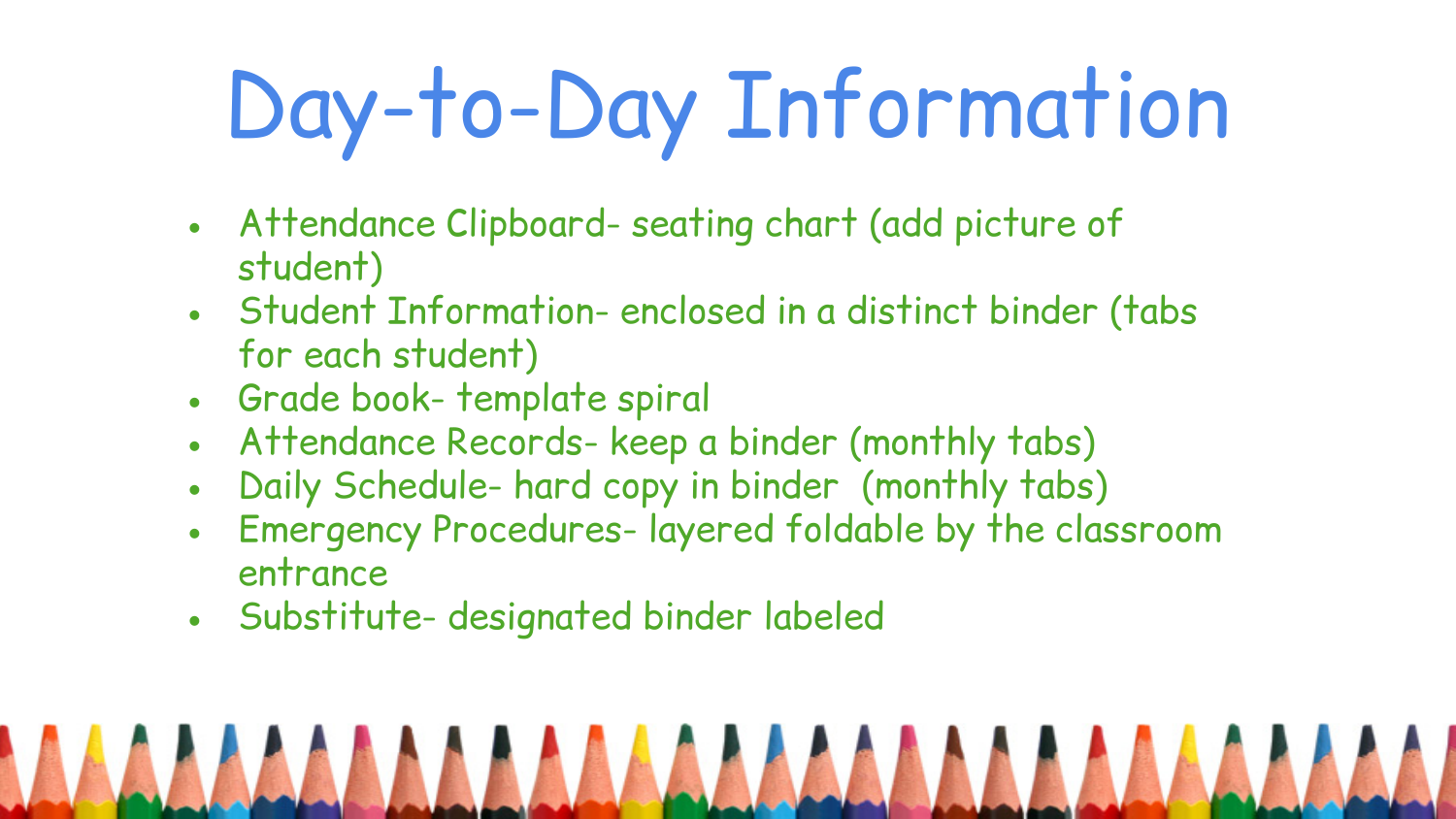

# Day-to-Day Information
Attendance Clipboard- seating chart (add picture of student)
Student Information- enclosed in a distinct binder (tabs for each student)
Grade book- template spiral
Attendance Records- keep a binder (monthly tabs)
Daily Schedule- hard copy in binder  (monthly tabs)
Emergency Procedures- layered foldable by the classroom entrance
Substitute- designated binder labeled